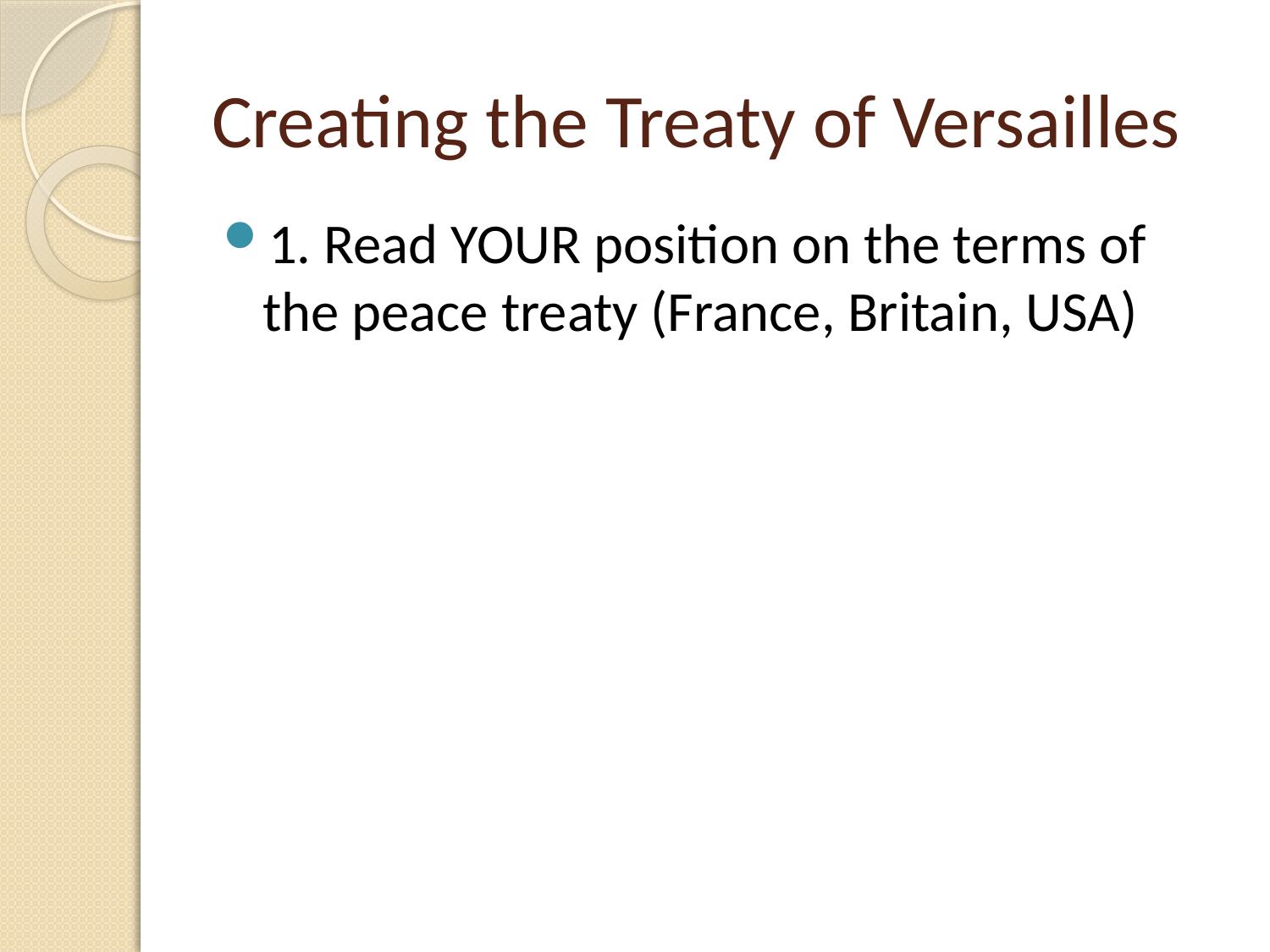

# Creating the Treaty of Versailles
1. Read YOUR position on the terms of the peace treaty (France, Britain, USA)